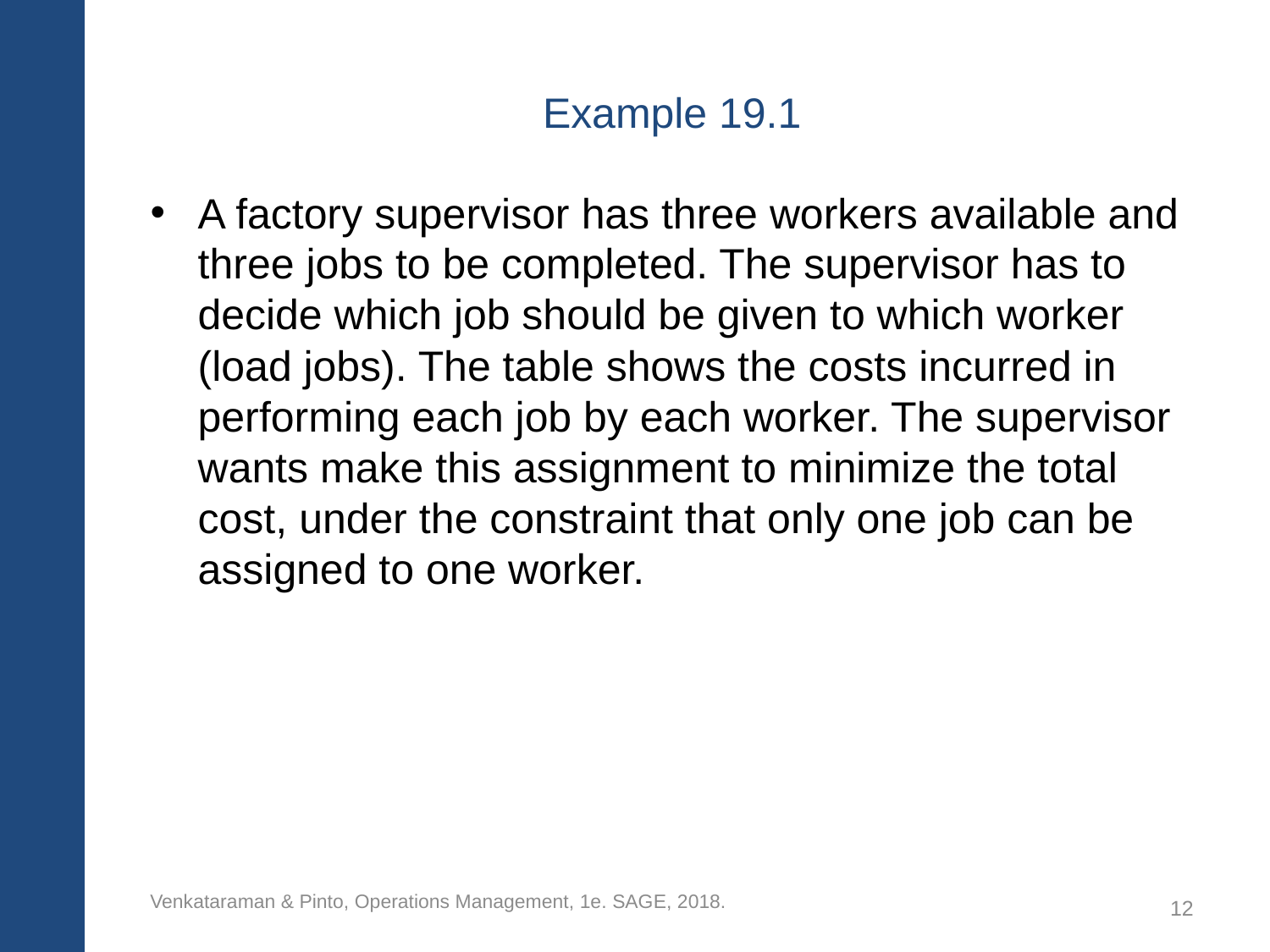

# Example 19.1
A factory supervisor has three workers available and three jobs to be completed. The supervisor has to decide which job should be given to which worker (load jobs). The table shows the costs incurred in performing each job by each worker. The supervisor wants make this assignment to minimize the total cost, under the constraint that only one job can be assigned to one worker.
Venkataraman & Pinto, Operations Management, 1e. SAGE, 2018.
12